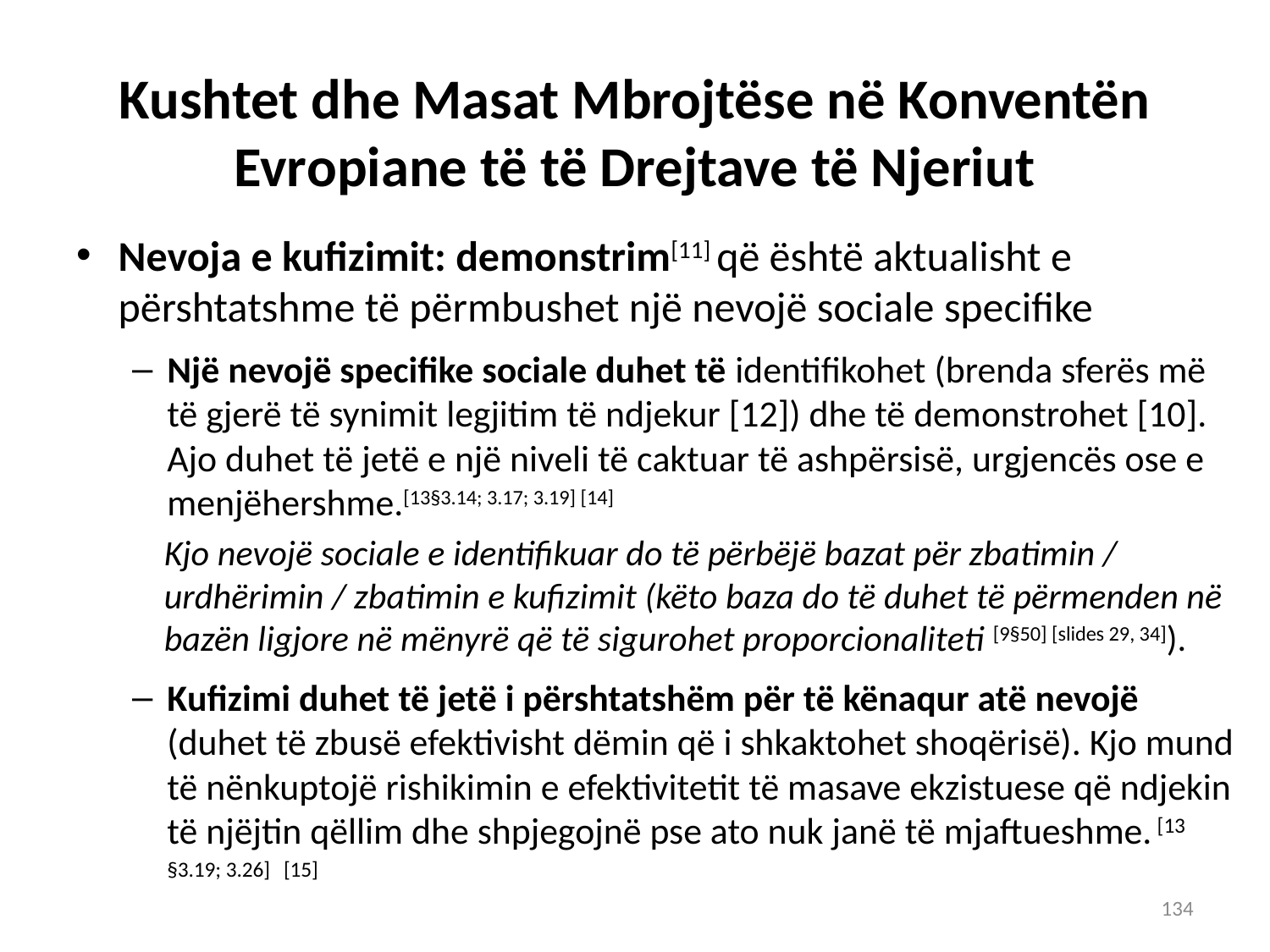

# Kushtet dhe Masat Mbrojtëse në Konventën Evropiane të të Drejtave të Njeriut
Nevoja e kufizimit: demonstrim[11] që është aktualisht e përshtatshme të përmbushet një nevojë sociale specifike
Një nevojë specifike sociale duhet të identifikohet (brenda sferës më të gjerë të synimit legjitim të ndjekur [12]) dhe të demonstrohet [10]. Ajo duhet të jetë e një niveli të caktuar të ashpërsisë, urgjencës ose e menjëhershme.[13§3.14; 3.17; 3.19] [14]
Kjo nevojë sociale e identifikuar do të përbëjë bazat për zbatimin / urdhërimin / zbatimin e kufizimit (këto baza do të duhet të përmenden në bazën ligjore në mënyrë që të sigurohet proporcionaliteti [9§50] [slides 29, 34]).
Kufizimi duhet të jetë i përshtatshëm për të kënaqur atë nevojë (duhet të zbusë efektivisht dëmin që i shkaktohet shoqërisë). Kjo mund të nënkuptojë rishikimin e efektivitetit të masave ekzistuese që ndjekin të njëjtin qëllim dhe shpjegojnë pse ato nuk janë të mjaftueshme. [13 §3.19; 3.26]  [15]

134